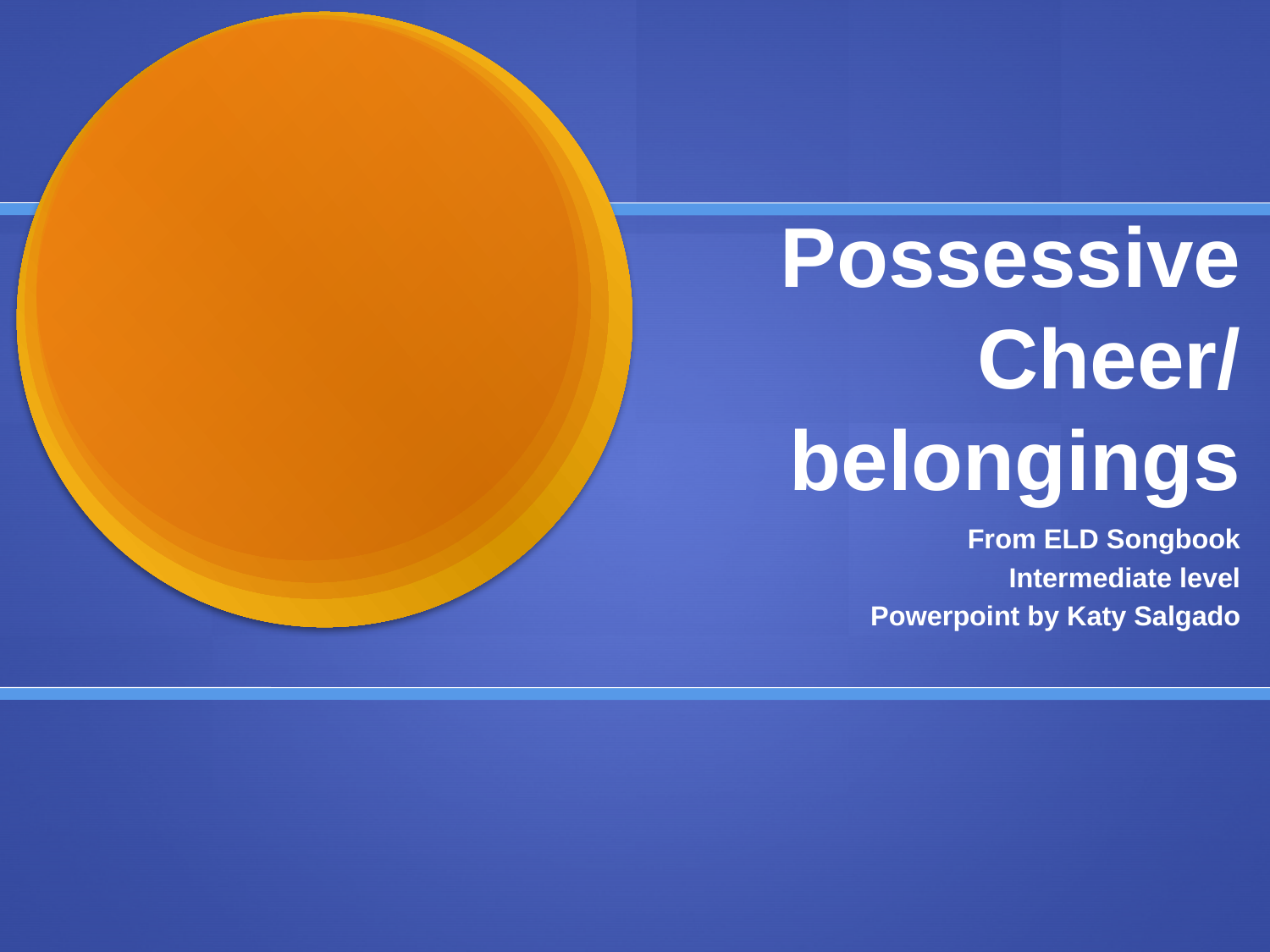

# Possessive Cheer/ belongings
From ELD Songbook
Intermediate level
Powerpoint by Katy Salgado